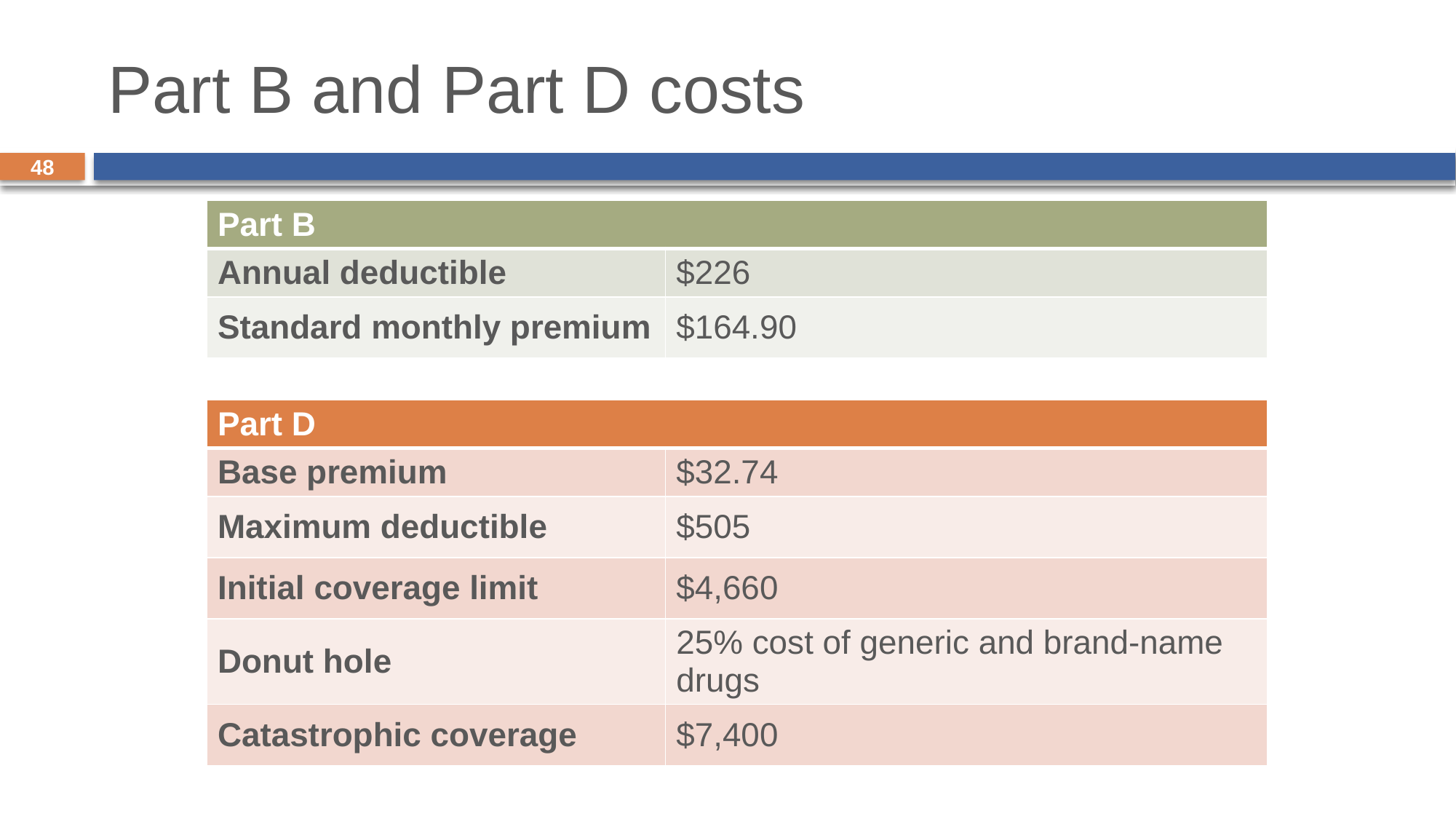

# Part B and Part D costs
48
| Part B |  |
| --- | --- |
| Annual deductible | $226 |
| Standard monthly premium | $164.90 |
| Part D |  |
| --- | --- |
| Base premium | $32.74 |
| Maximum deductible | $505 |
| Initial coverage limit | $4,660 |
| Donut hole | 25% cost of generic and brand-name drugs |
| Catastrophic coverage | $7,400 |